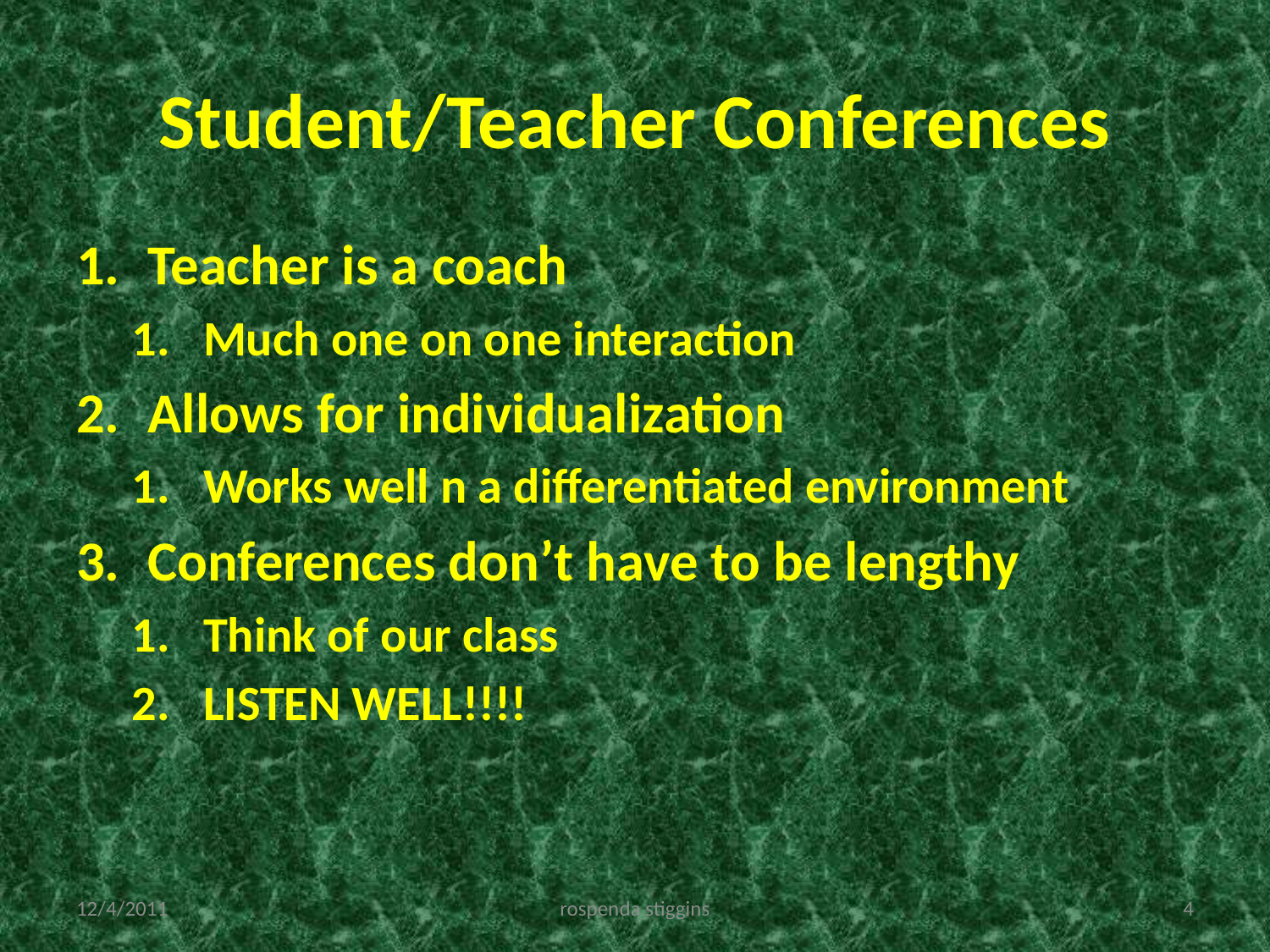

# Student/Teacher Conferences
Teacher is a coach
Much one on one interaction
Allows for individualization
Works well n a differentiated environment
Conferences don’t have to be lengthy
Think of our class
LISTEN WELL!!!!
12/4/2011
rospenda stiggins
4